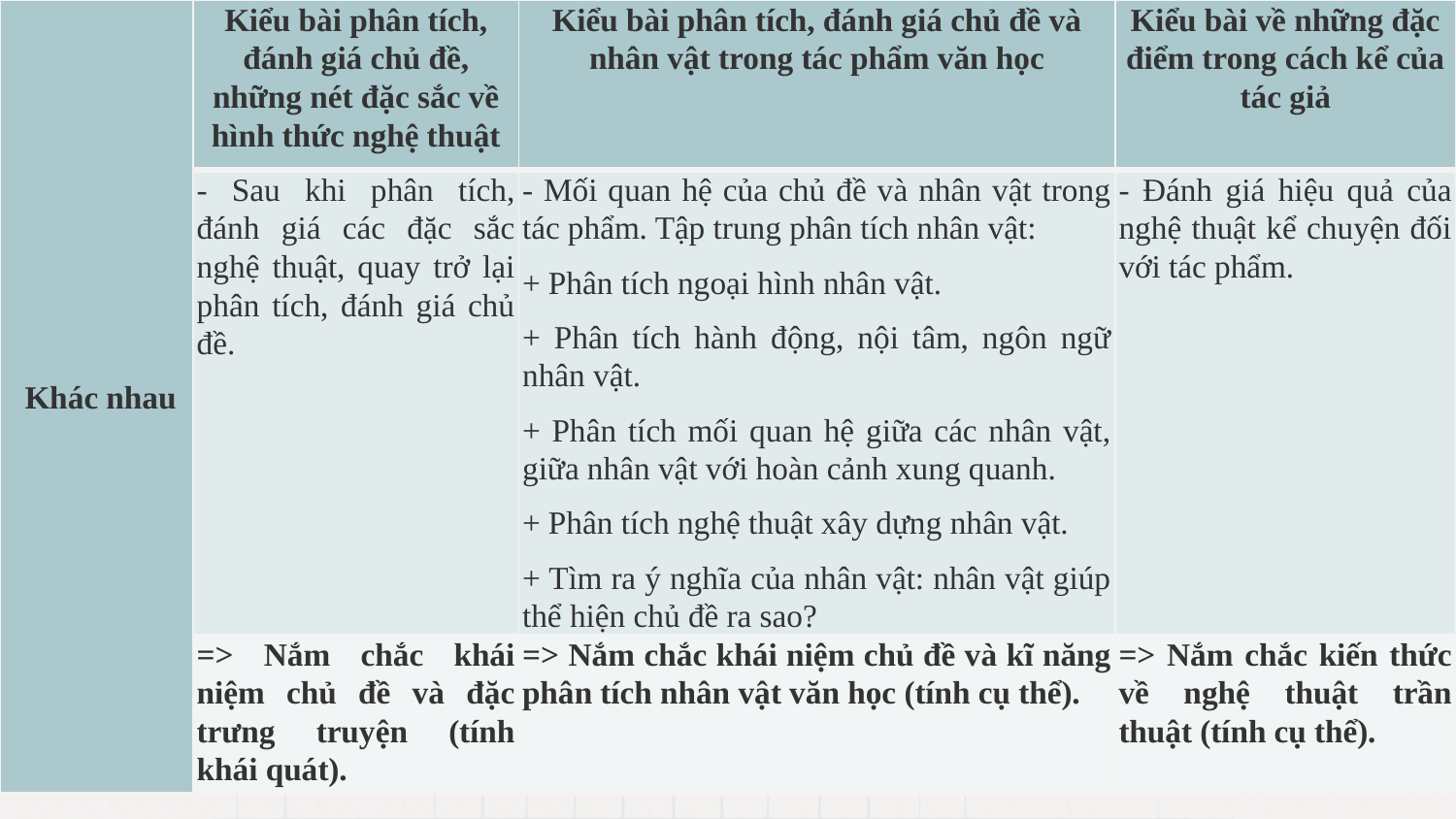

| Khác nhau | Kiểu bài phân tích, đánh giá chủ đề, những nét đặc sắc về hình thức nghệ thuật | Kiểu bài phân tích, đánh giá chủ đề và nhân vật trong tác phẩm văn học | Kiểu bài về những đặc điểm trong cách kể của tác giả |
| --- | --- | --- | --- |
|  | - Sau khi phân tích, đánh giá các đặc sắc nghệ thuật, quay trở lại phân tích, đánh giá chủ đề. | - Mối quan hệ của chủ đề và nhân vật trong tác phẩm. Tập trung phân tích nhân vật: + Phân tích ngoại hình nhân vật. + Phân tích hành động, nội tâm, ngôn ngữ nhân vật. + Phân tích mối quan hệ giữa các nhân vật, giữa nhân vật với hoàn cảnh xung quanh. + Phân tích nghệ thuật xây dựng nhân vật. + Tìm ra ý nghĩa của nhân vật: nhân vật giúp thể hiện chủ đề ra sao? | - Đánh giá hiệu quả của nghệ thuật kể chuyện đối với tác phẩm. |
|  | => Nắm chắc khái niệm chủ đề và đặc trưng truyện (tính khái quát). | => Nắm chắc khái niệm chủ đề và kĩ năng phân tích nhân vật văn học (tính cụ thể). | => Nắm chắc kiến thức về nghệ thuật trần thuật (tính cụ thể). |